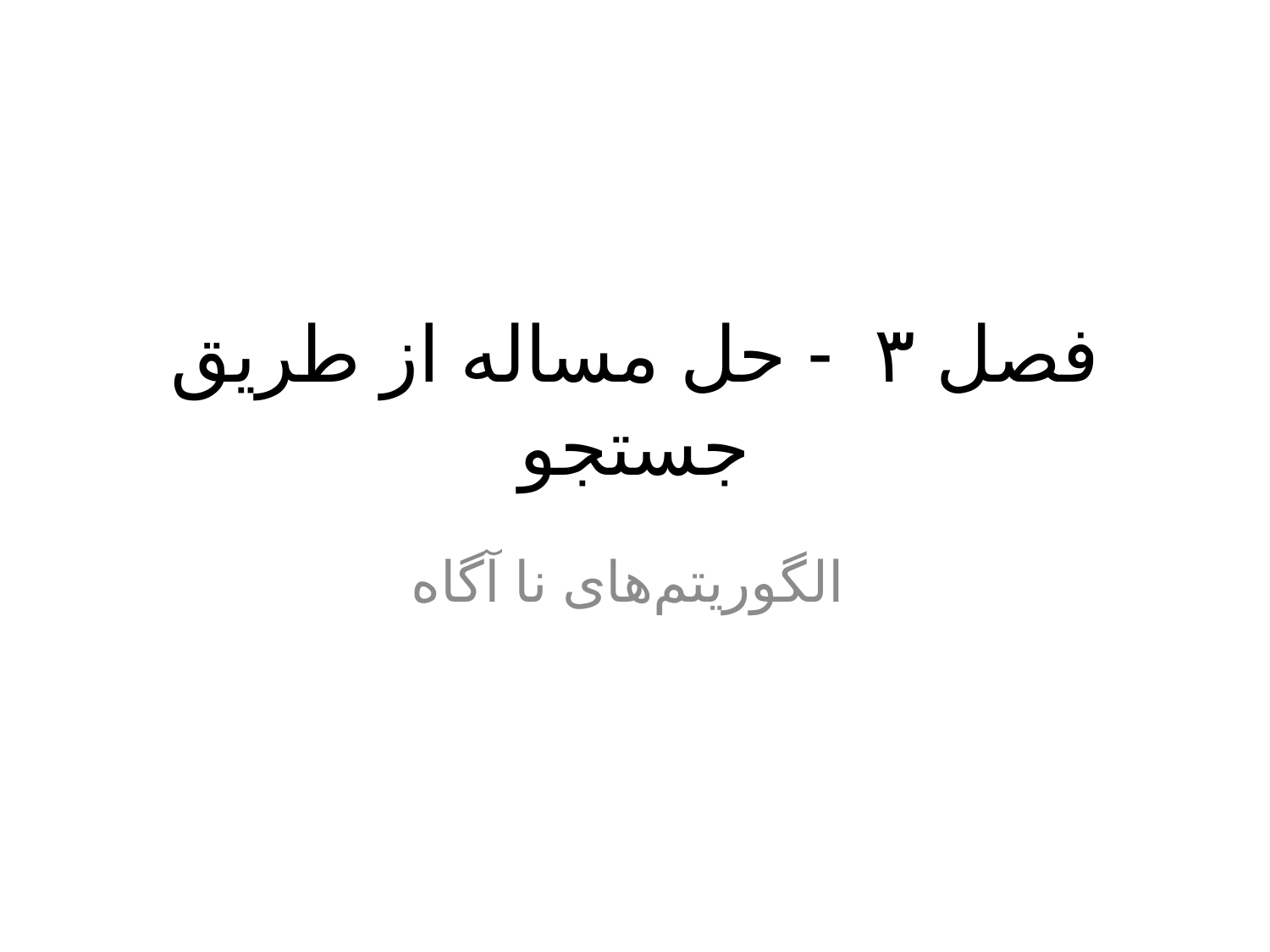

# فصل ۳  - حل مساله از طریق جستجو
الگوریتم‌های نا آگاه